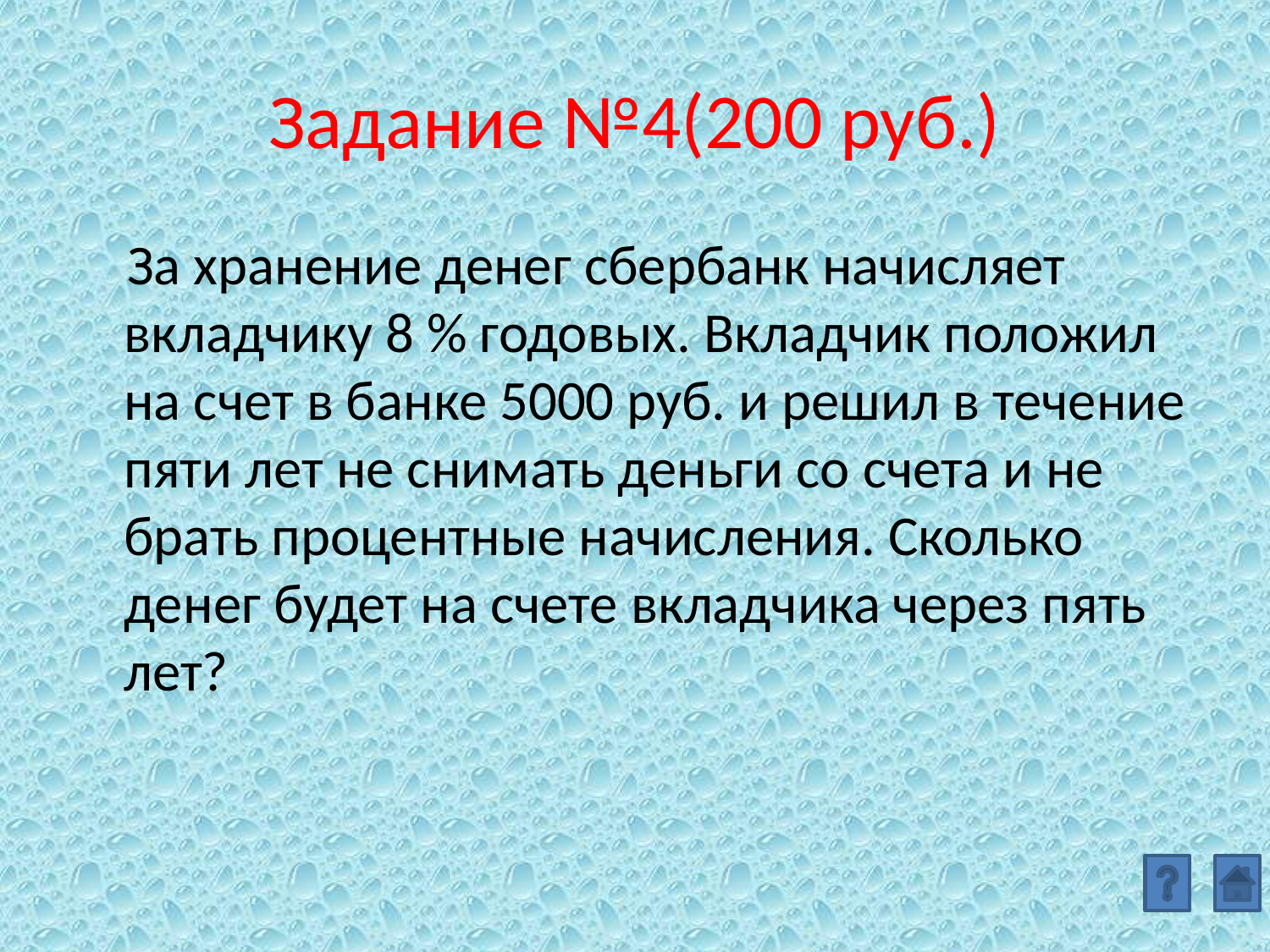

# Задание №4(200 руб.)
    За хранение денег сбербанк начисляет вкладчику 8 % годовых. Вкладчик положил на счет в банке 5000 руб. и решил в течение пяти лет не снимать деньги со счета и не брать процентные начисления. Сколько денег будет на счете вкладчика через пять лет?